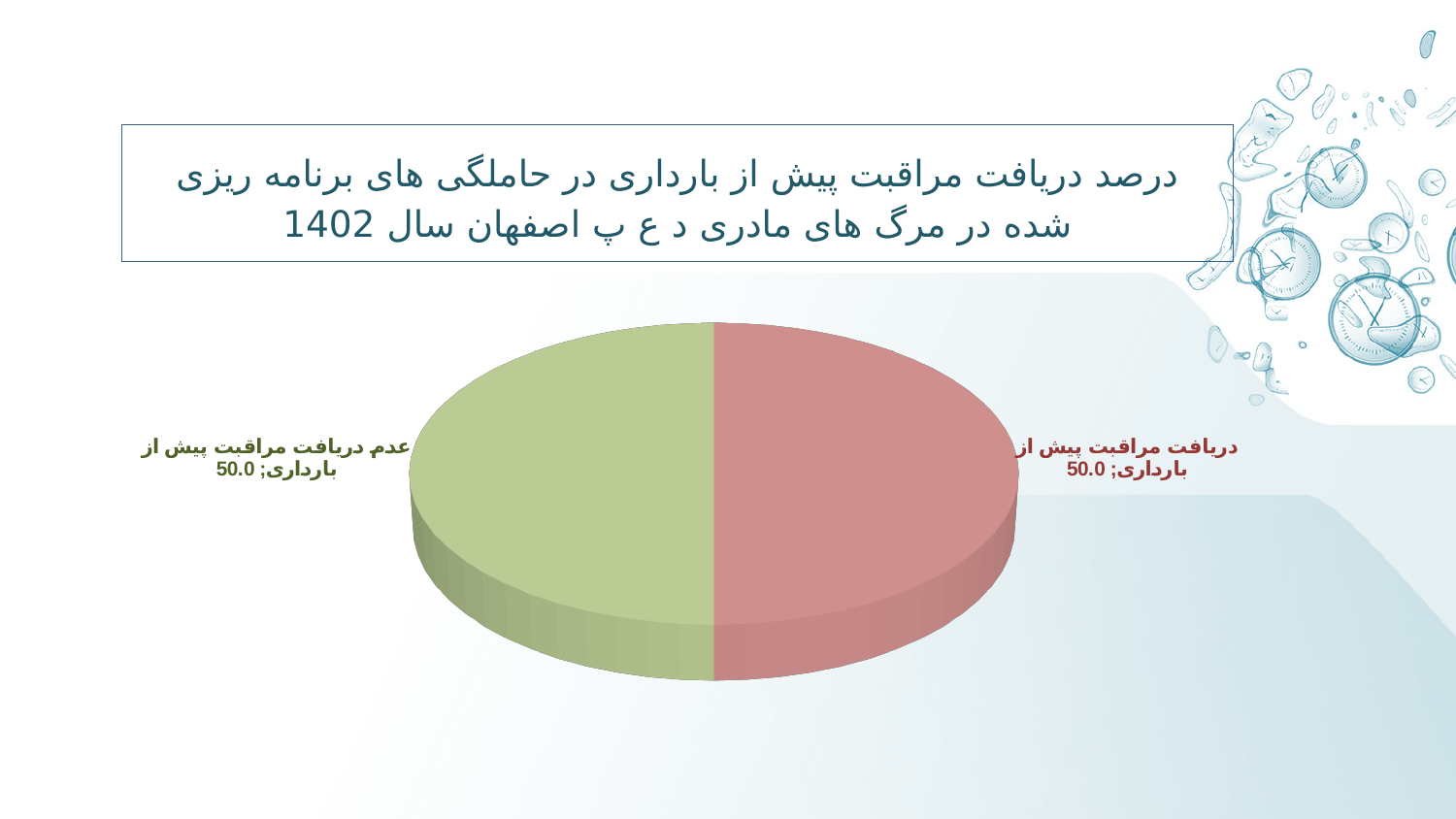

# درصد دریافت مراقبت پیش از بارداری در حاملگی های برنامه ریزی شده در مرگ های مادری د ع پ اصفهان سال 1402

[unsupported chart]